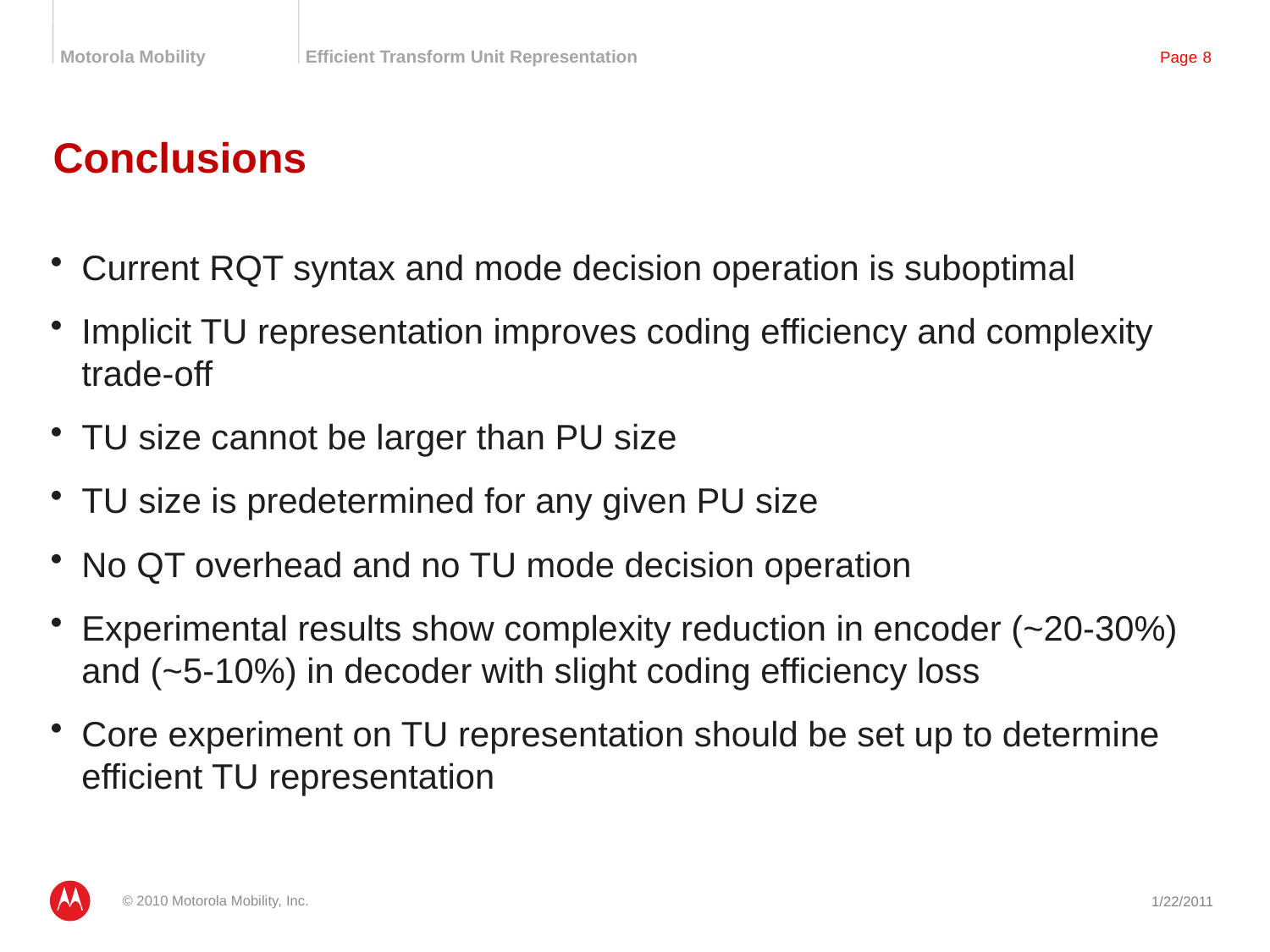

# Conclusions
Current RQT syntax and mode decision operation is suboptimal
Implicit TU representation improves coding efficiency and complexity trade-off
TU size cannot be larger than PU size
TU size is predetermined for any given PU size
No QT overhead and no TU mode decision operation
Experimental results show complexity reduction in encoder (~20-30%) and (~5-10%) in decoder with slight coding efficiency loss
Core experiment on TU representation should be set up to determine efficient TU representation

© 2010 Motorola Mobility, Inc.
1/22/2011